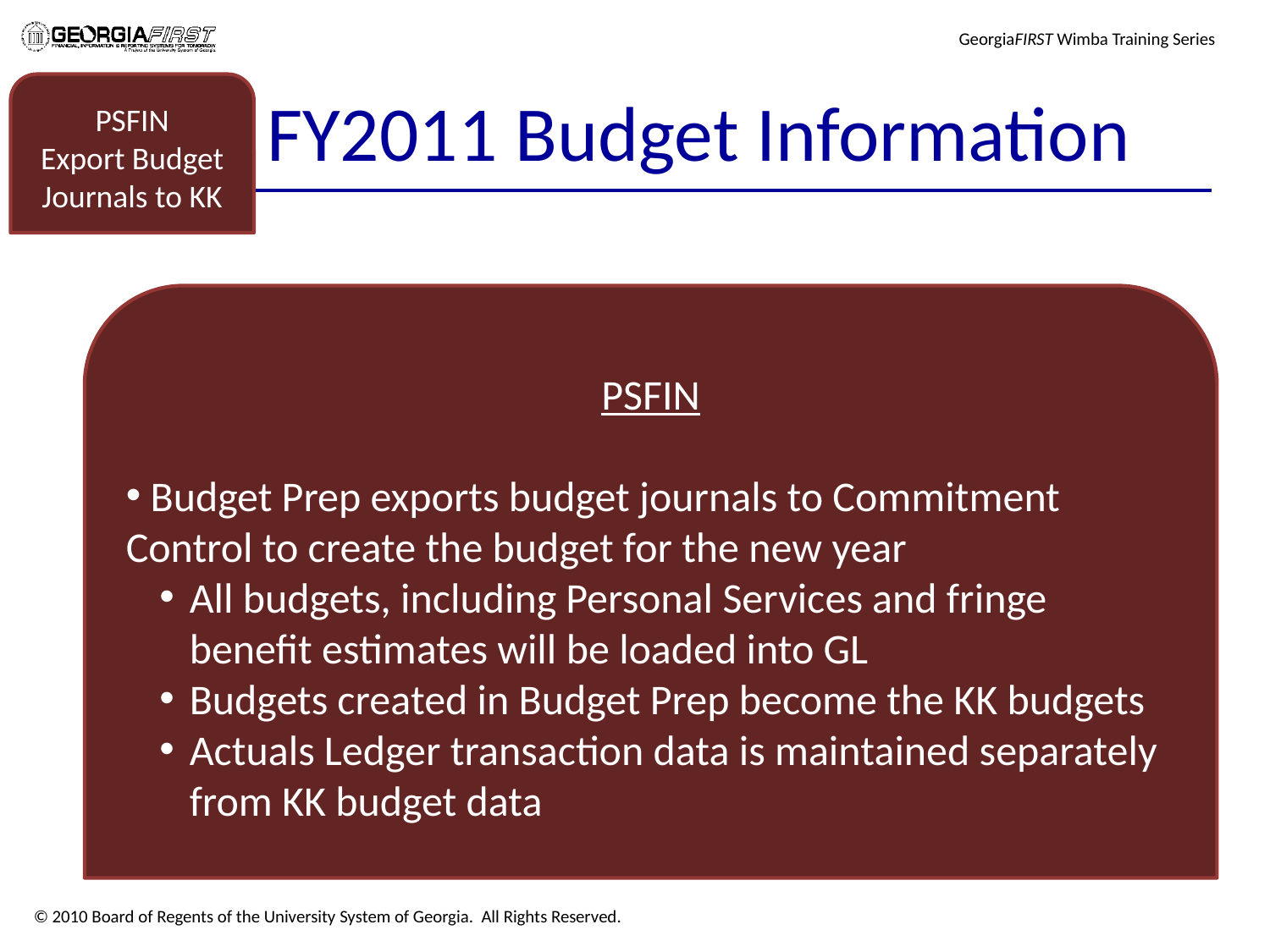

# FY2011 Budget Information
PSFIN
Export Budget Journals to KK
PSFIN

 Budget Prep exports budget journals to Commitment Control to create the budget for the new year
All budgets, including Personal Services and fringe benefit estimates will be loaded into GL
Budgets created in Budget Prep become the KK budgets
Actuals Ledger transaction data is maintained separately from KK budget data